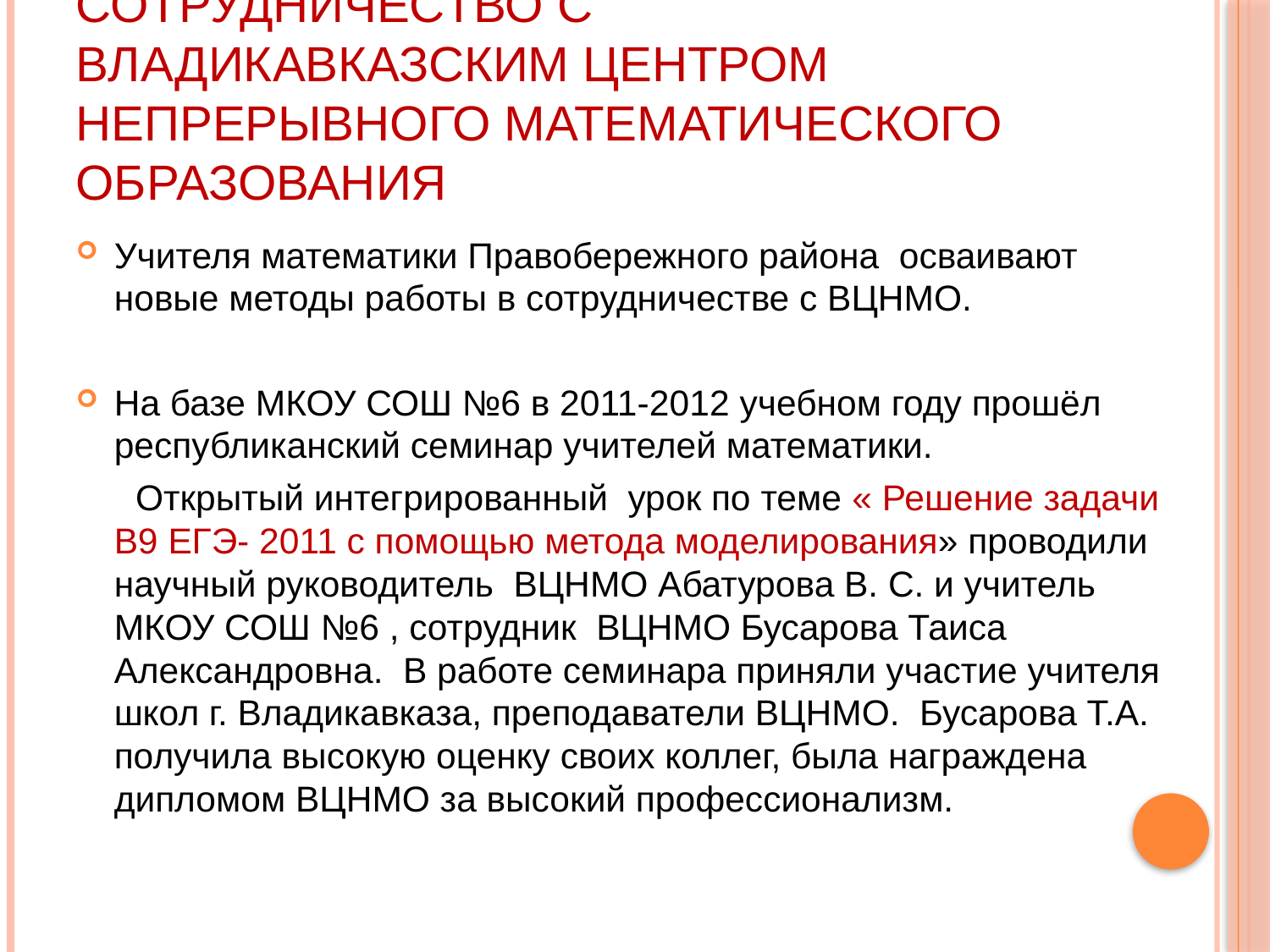

# Сотрудничество с  Владикавказским Центром Непрерывного Математического Образования
Учителя математики Правобережного района  осваивают новые методы работы в сотрудничестве с ВЦНМО.

На базе МКОУ СОШ №6 в 2011-2012 учебном году прошёл республиканский семинар учителей математики.
      Открытый интегрированный  урок по теме « Решение задачи В9 ЕГЭ- 2011 с помощью метода моделирования» проводили научный руководитель  ВЦНМО Абатурова В. С. и учитель МКОУ СОШ №6 , сотрудник  ВЦНМО Бусарова Таиса Александровна.  В работе семинара приняли участие учителя школ г. Владикавказа, преподаватели ВЦНМО.  Бусарова Т.А. получила высокую оценку своих коллег, была награждена дипломом ВЦНМО за высокий профессионализм.